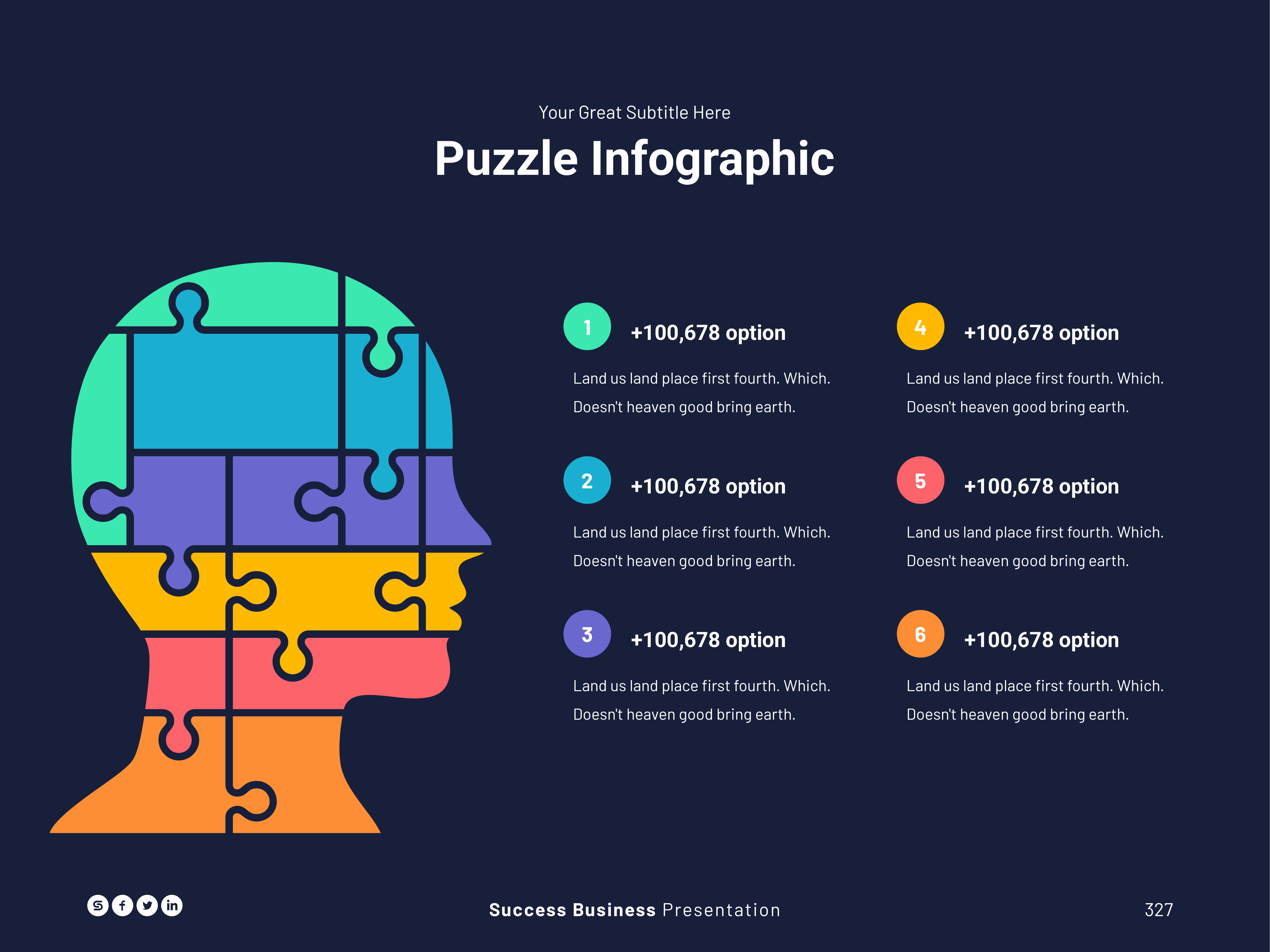

Your Great Subtitle Here
Puzzle Infographic

+100,678 option
+100,678 option
1
4

Land us land place first fourth. Which. Doesn't heaven good bring earth.
Land us land place first fourth. Which. Doesn't heaven good bring earth.
+100,678 option
+100,678 option

2
5
Land us land place first fourth. Which. Doesn't heaven good bring earth.
Land us land place first fourth. Which. Doesn't heaven good bring earth.

+100,678 option
+100,678 option
3
6

Land us land place first fourth. Which. Doesn't heaven good bring earth.
Land us land place first fourth. Which. Doesn't heaven good bring earth.